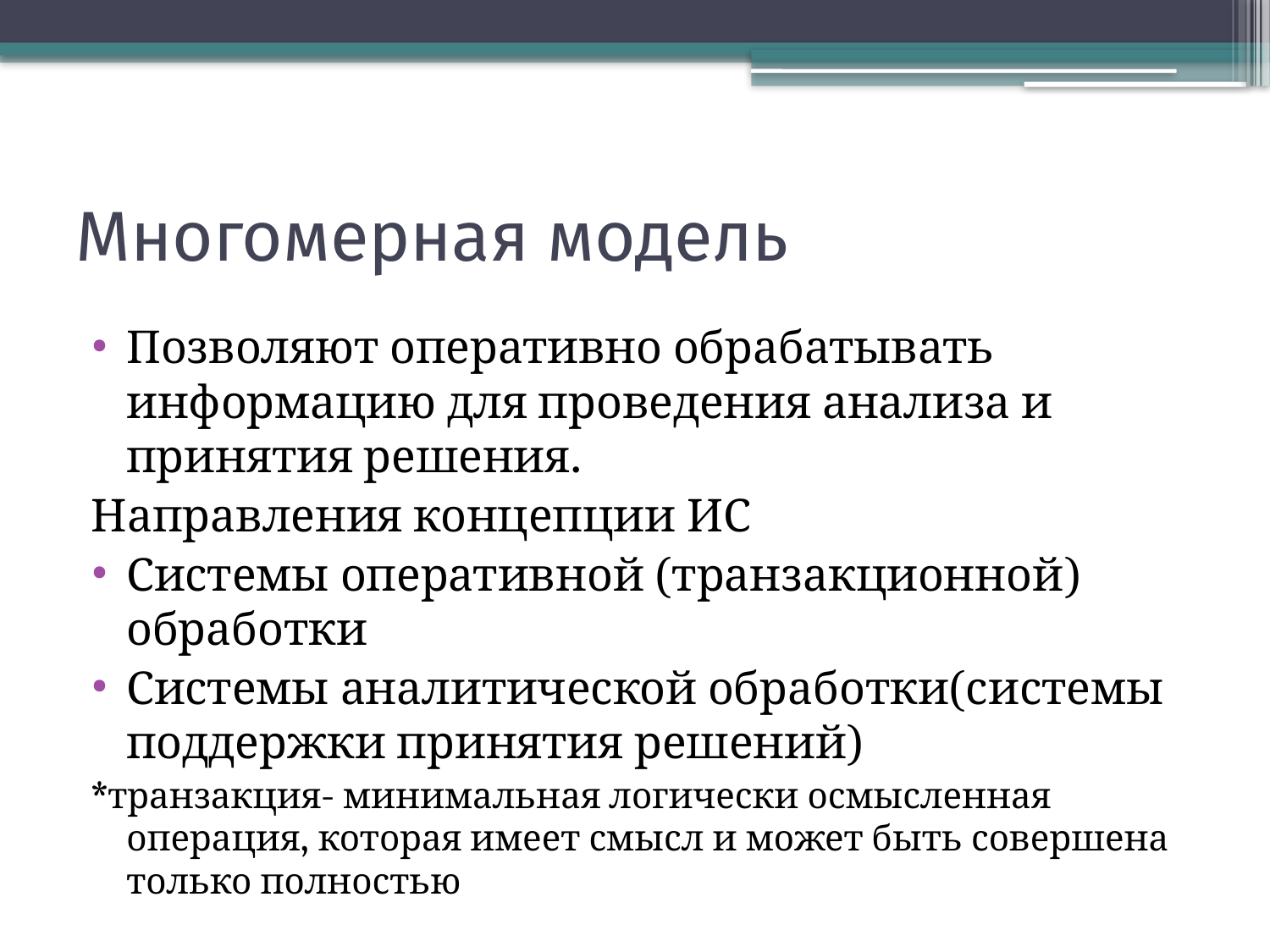

# Многомерная модель
Позволяют оперативно обрабатывать информацию для проведения анализа и принятия решения.
Направления концепции ИС
Системы оперативной (транзакционной) обработки
Системы аналитической обработки(системы поддержки принятия решений)
*транзакция- минимальная логически осмысленная операция, которая имеет смысл и может быть совершена только полностью